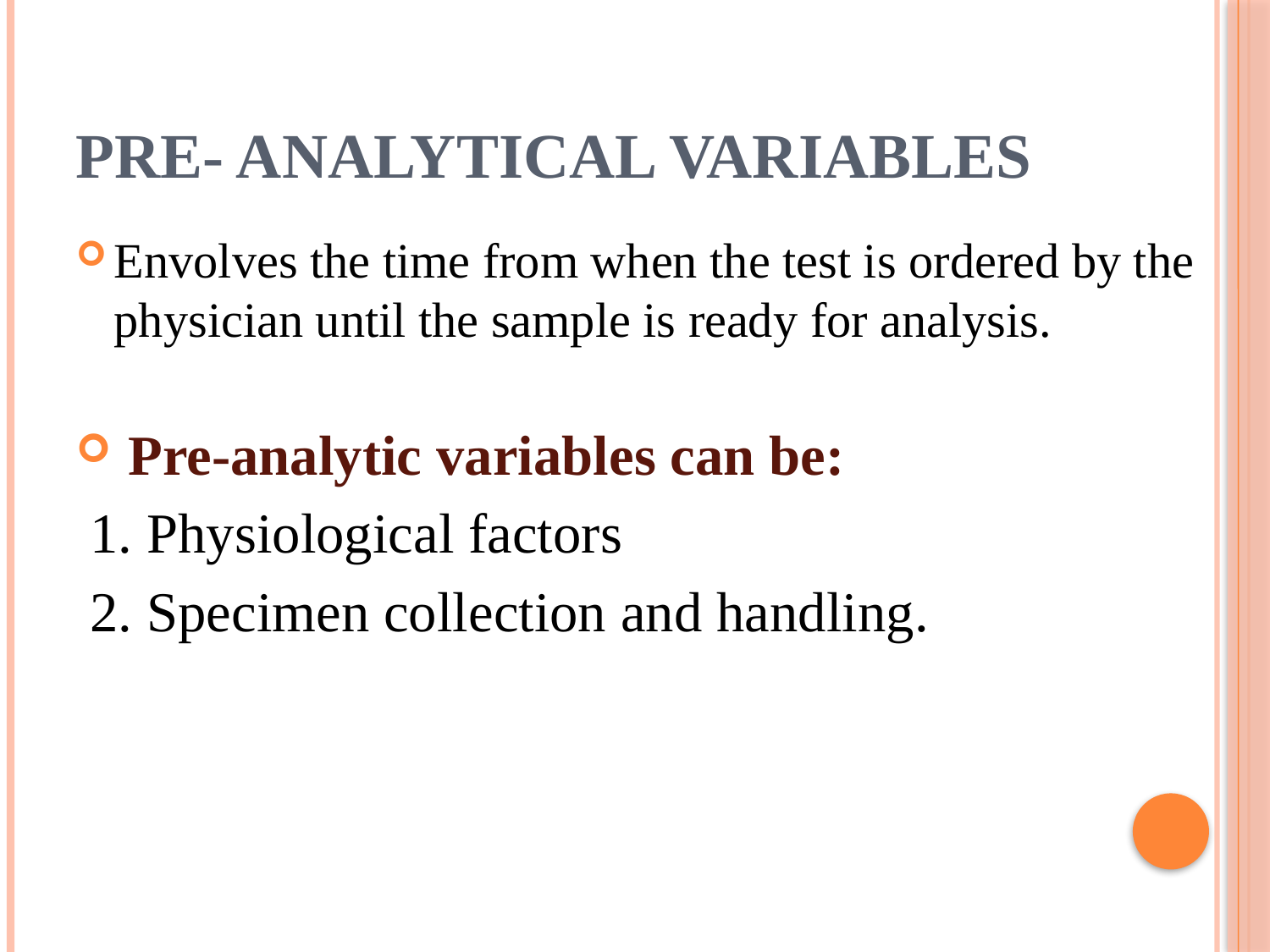

# Pre- analytical variables
Envolves the time from when the test is ordered by the physician until the sample is ready for analysis.

 Pre-analytic variables can be:
 1. Physiological factors
 2. Specimen collection and handling.